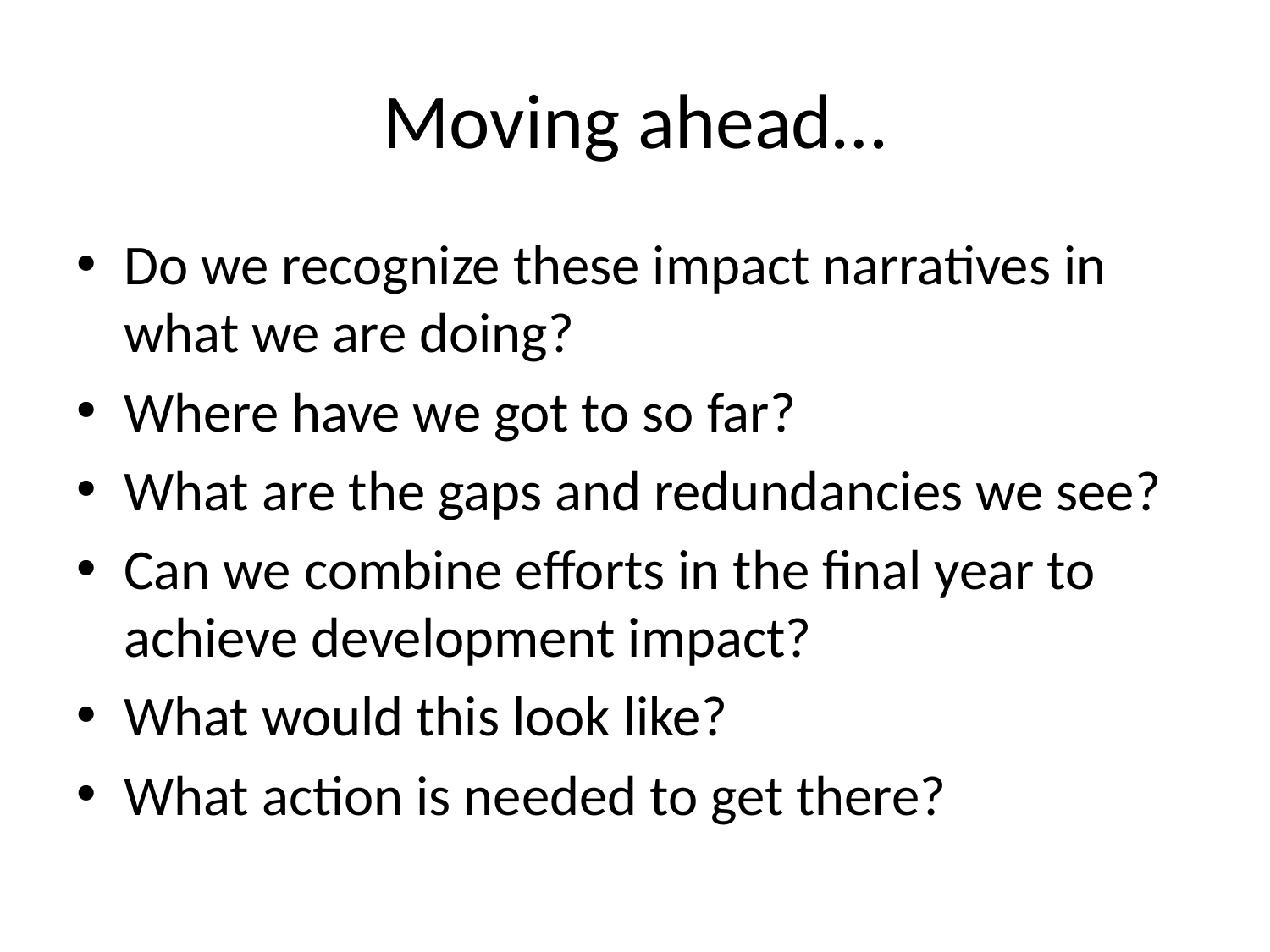

# Moving ahead…
Do we recognize these impact narratives in what we are doing?
Where have we got to so far?
What are the gaps and redundancies we see?
Can we combine efforts in the final year to achieve development impact?
What would this look like?
What action is needed to get there?